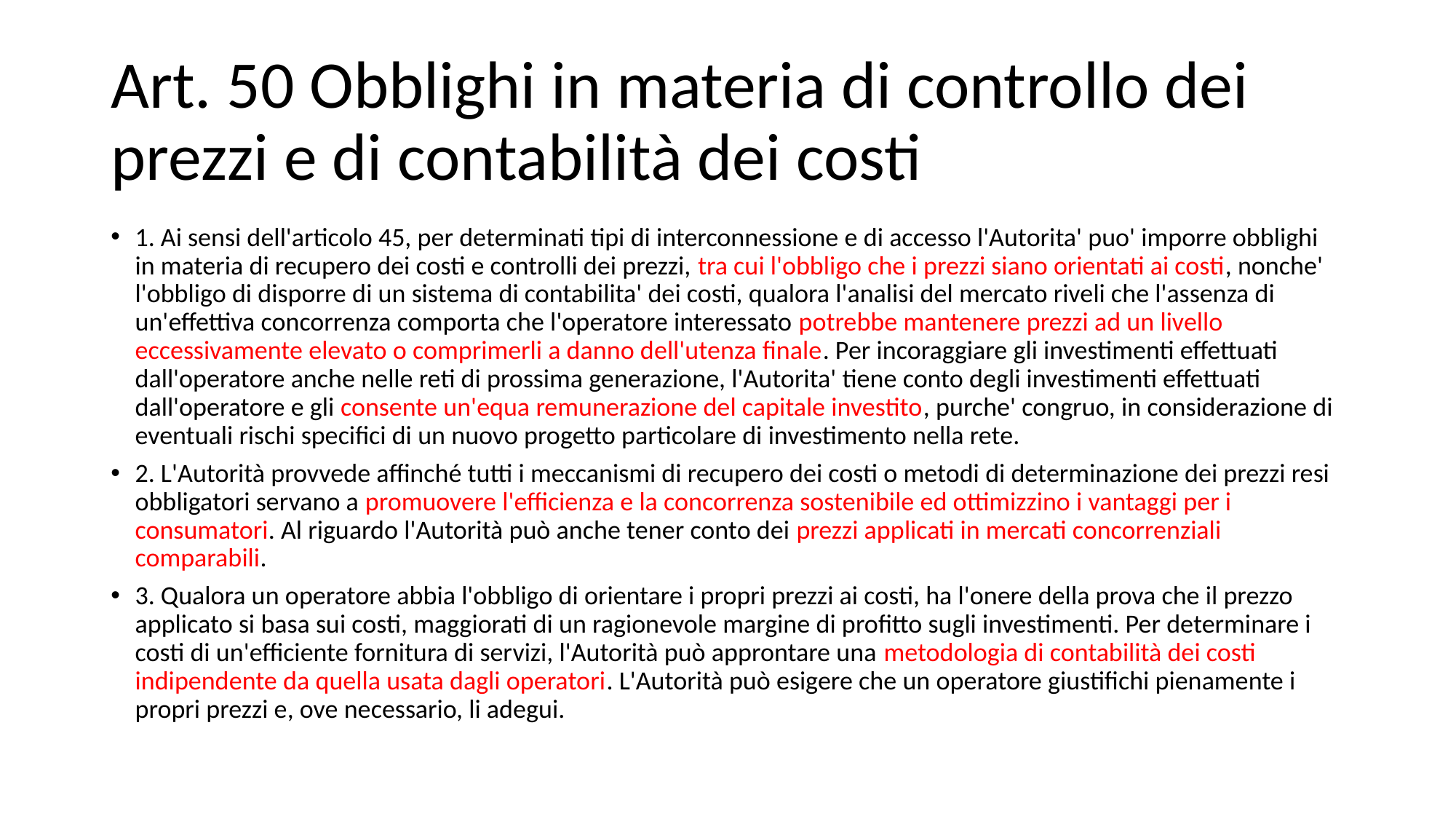

# Art. 50 Obblighi in materia di controllo dei prezzi e di contabilità dei costi
1. Ai sensi dell'articolo 45, per determinati tipi di interconnessione e di accesso l'Autorita' puo' imporre obblighi in materia di recupero dei costi e controlli dei prezzi, tra cui l'obbligo che i prezzi siano orientati ai costi, nonche' l'obbligo di disporre di un sistema di contabilita' dei costi, qualora l'analisi del mercato riveli che l'assenza di un'effettiva concorrenza comporta che l'operatore interessato potrebbe mantenere prezzi ad un livello eccessivamente elevato o comprimerli a danno dell'utenza finale. Per incoraggiare gli investimenti effettuati dall'operatore anche nelle reti di prossima generazione, l'Autorita' tiene conto degli investimenti effettuati dall'operatore e gli consente un'equa remunerazione del capitale investito, purche' congruo, in considerazione di eventuali rischi specifici di un nuovo progetto particolare di investimento nella rete.
2. L'Autorità provvede affinché tutti i meccanismi di recupero dei costi o metodi di determinazione dei prezzi resi obbligatori servano a promuovere l'efficienza e la concorrenza sostenibile ed ottimizzino i vantaggi per i consumatori. Al riguardo l'Autorità può anche tener conto dei prezzi applicati in mercati concorrenziali comparabili.
3. Qualora un operatore abbia l'obbligo di orientare i propri prezzi ai costi, ha l'onere della prova che il prezzo applicato si basa sui costi, maggiorati di un ragionevole margine di profitto sugli investimenti. Per determinare i costi di un'efficiente fornitura di servizi, l'Autorità può approntare una metodologia di contabilità dei costi indipendente da quella usata dagli operatori. L'Autorità può esigere che un operatore giustifichi pienamente i propri prezzi e, ove necessario, li adegui.